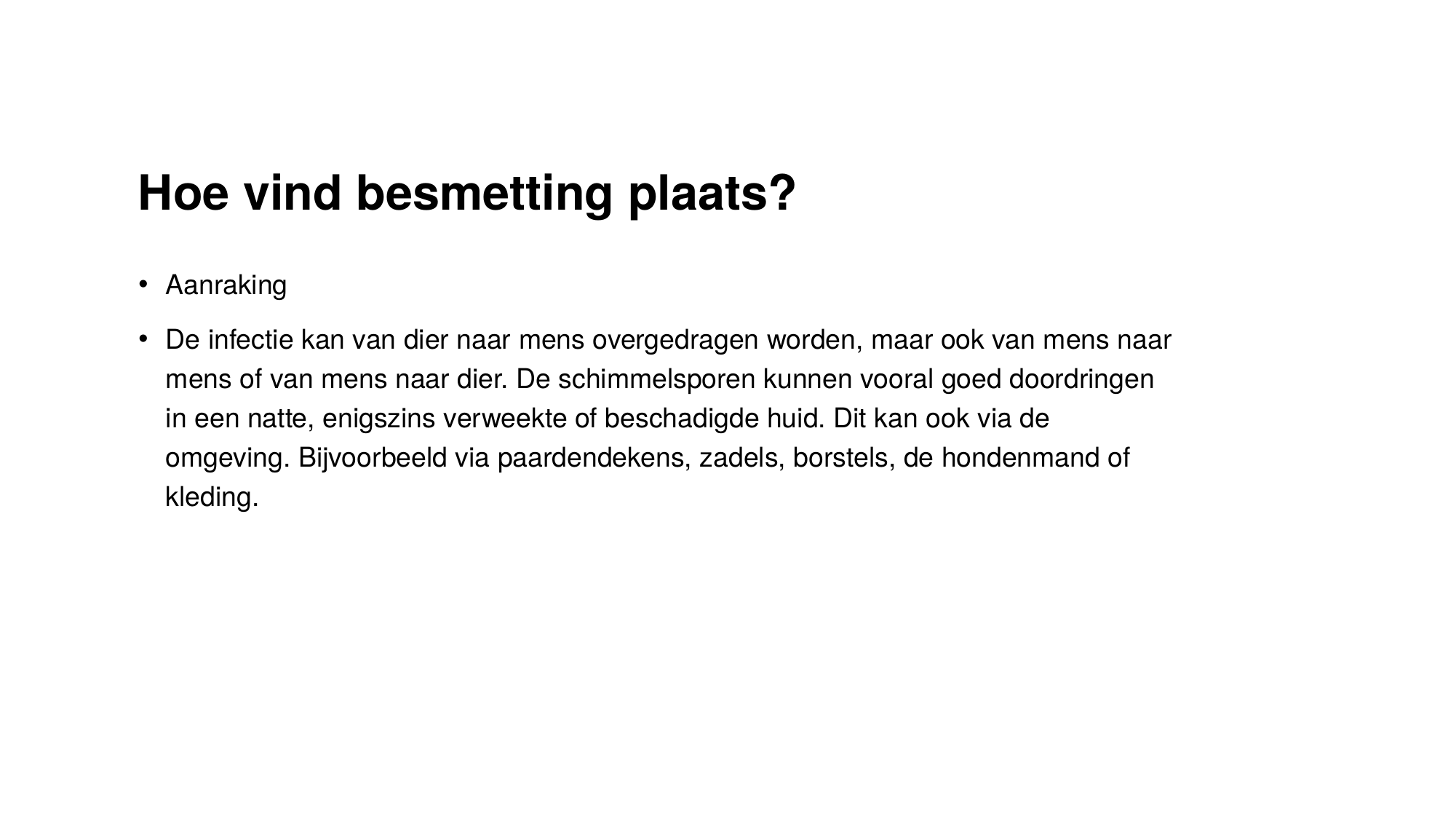

# Hoe vind besmetting plaats?
Aanraking
De infectie kan van dier naar mens overgedragen worden, maar ook van mens naar mens of van mens naar dier. De schimmelsporen kunnen vooral goed doordringen in een natte, enigszins verweekte of beschadigde huid. Dit kan ook via de omgeving. Bijvoorbeeld via paardendekens, zadels, borstels, de hondenmand of kleding.